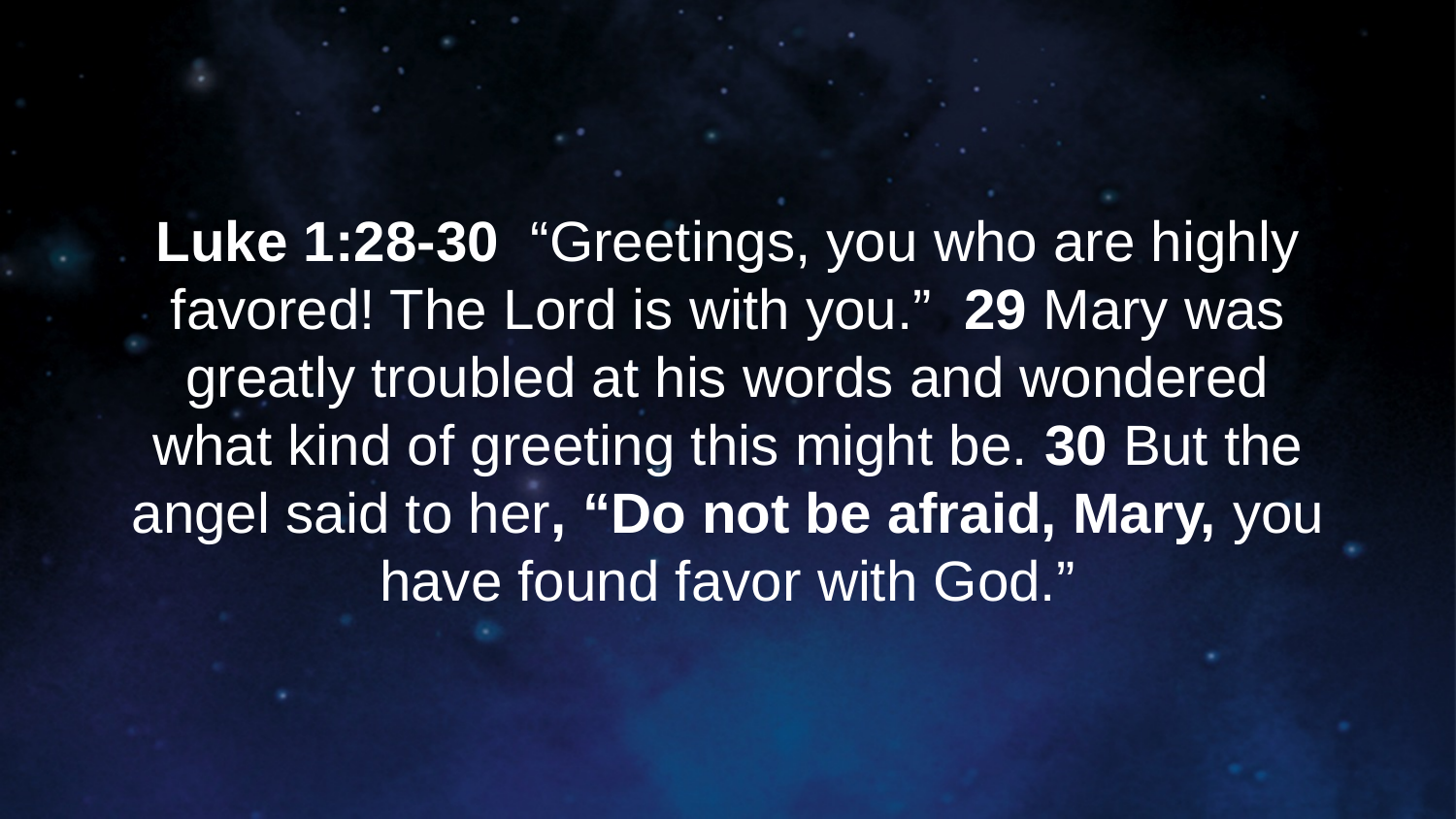

# Luke 1:28-30  “Greetings, you who are highly favored! The Lord is with you.”  29 Mary was greatly troubled at his words and wondered what kind of greeting this might be. 30 But the angel said to her, “Do not be afraid, Mary, you have found favor with God.”